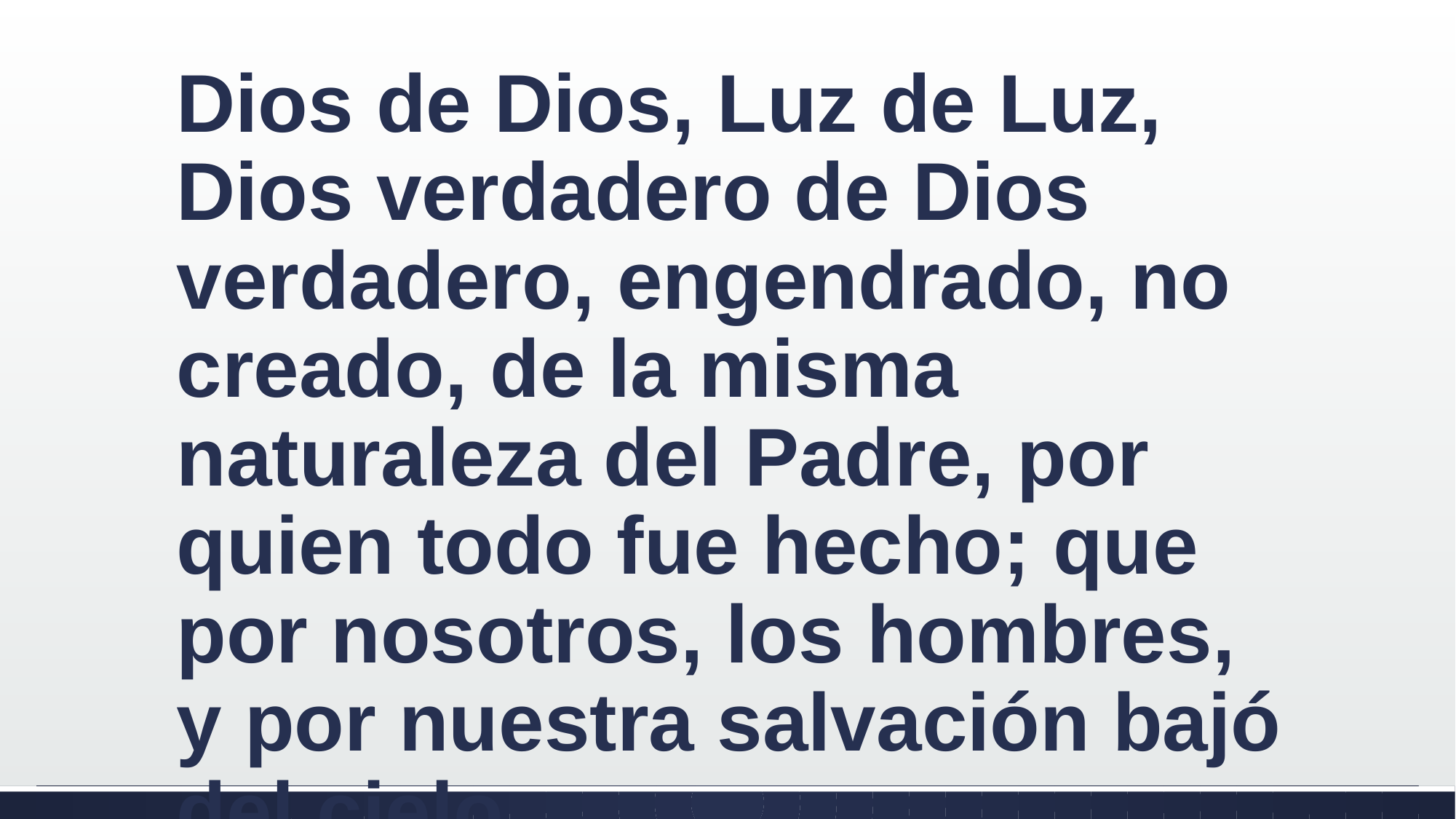

#
Dios de Dios, Luz de Luz, Dios verdadero de Dios verdadero, engendrado, no creado, de la misma naturaleza del Padre, por quien todo fue hecho; que por nosotros, los hombres, y por nuestra salvación bajó del cielo,